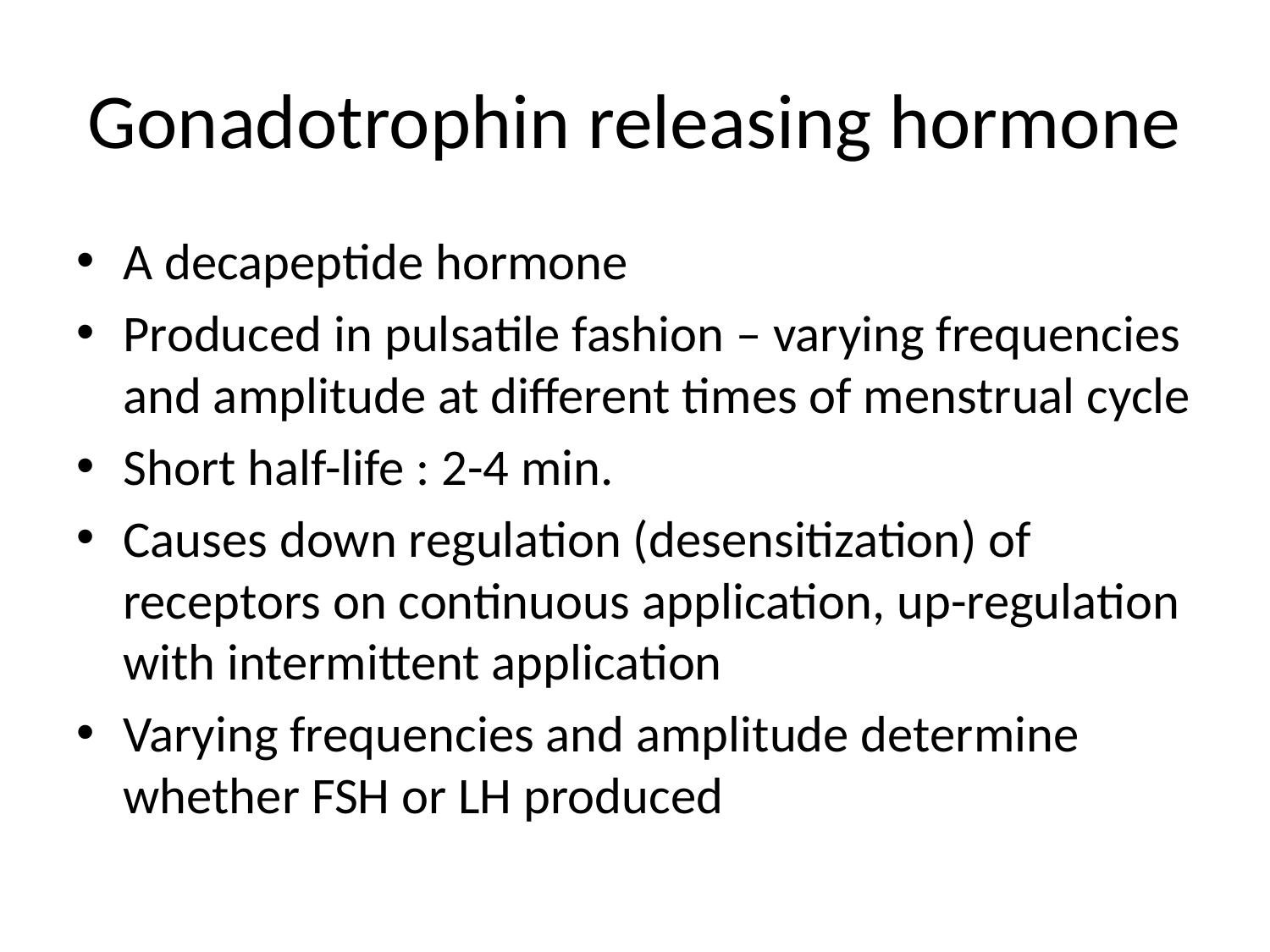

# Gonadotrophin releasing hormone
A decapeptide hormone
Produced in pulsatile fashion – varying frequencies and amplitude at different times of menstrual cycle
Short half-life : 2-4 min.
Causes down regulation (desensitization) of receptors on continuous application, up-regulation with intermittent application
Varying frequencies and amplitude determine whether FSH or LH produced